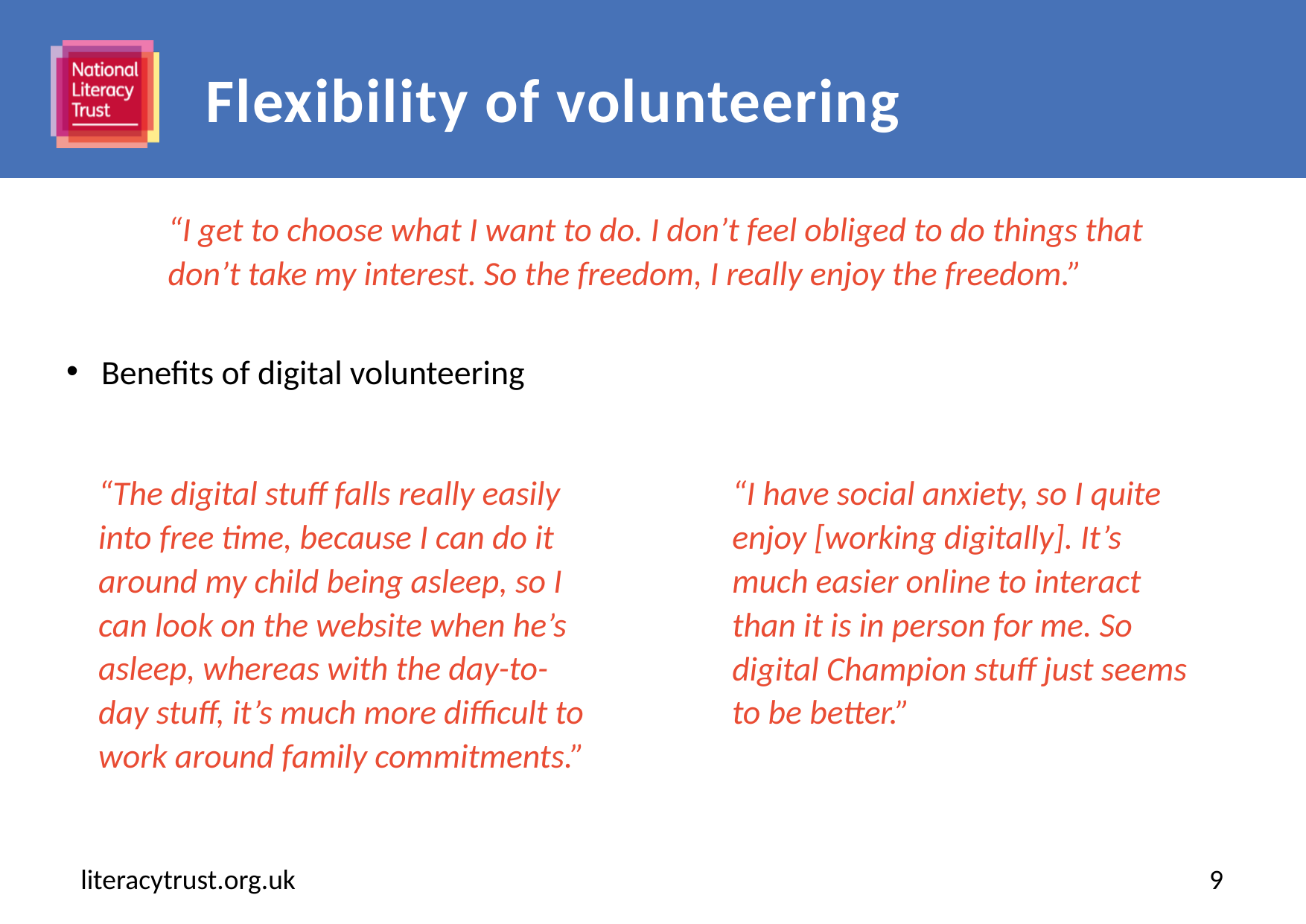

# Flexibility of volunteering
“I get to choose what I want to do. I don’t feel obliged to do things that don’t take my interest. So the freedom, I really enjoy the freedom.”

Benefits of digital volunteering

“The digital stuff falls really easily into free time, because I can do it around my child being asleep, so I can look on the website when he’s asleep, whereas with the day-to-day stuff, it’s much more difficult to work around family commitments.”
“I have social anxiety, so I quite enjoy [working digitally]. It’s much easier online to interact than it is in person for me. So digital Champion stuff just seems to be better.”

literacytrust.org.uk